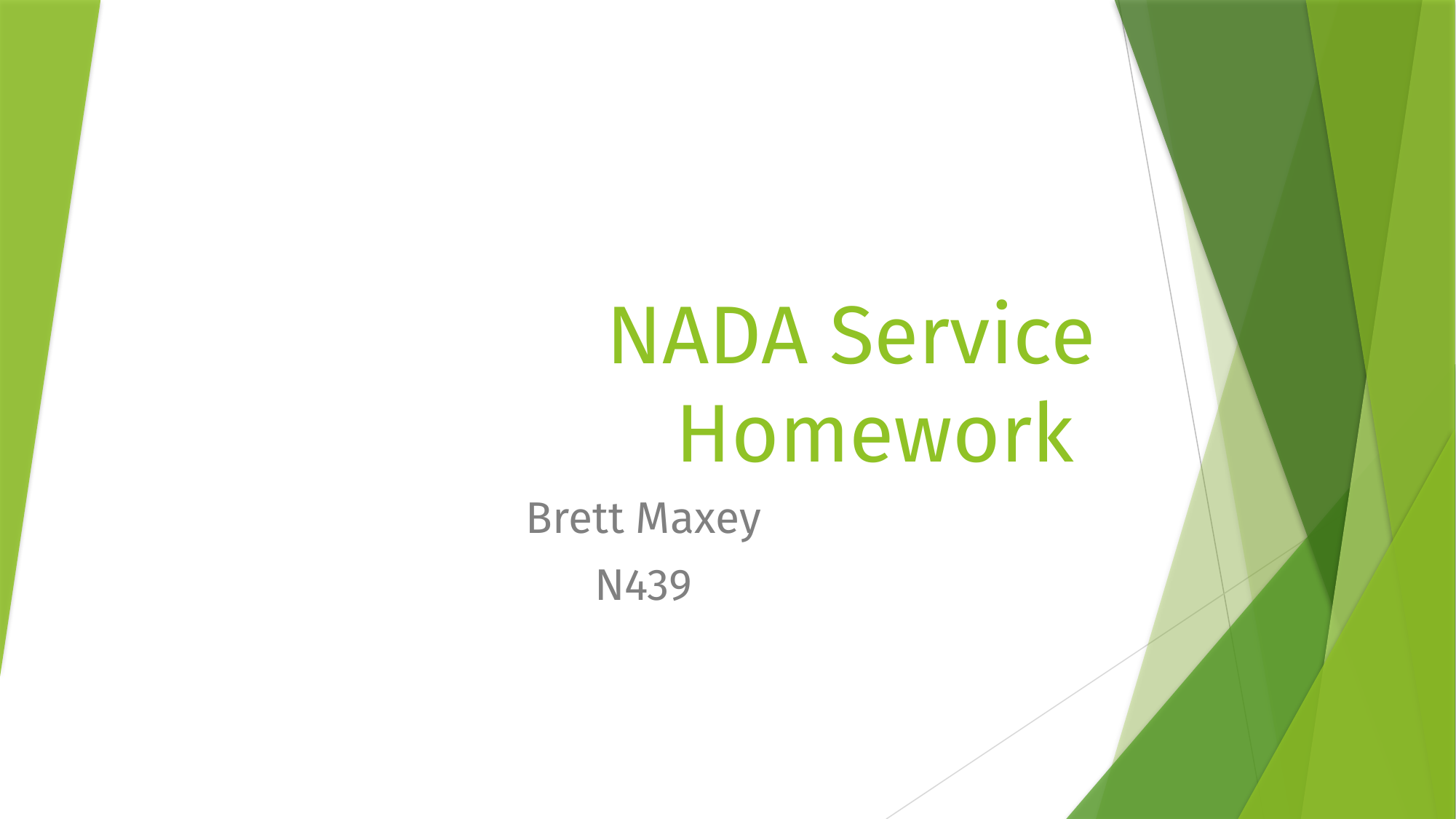

# NADA Service Homework
Brett Maxey
N439